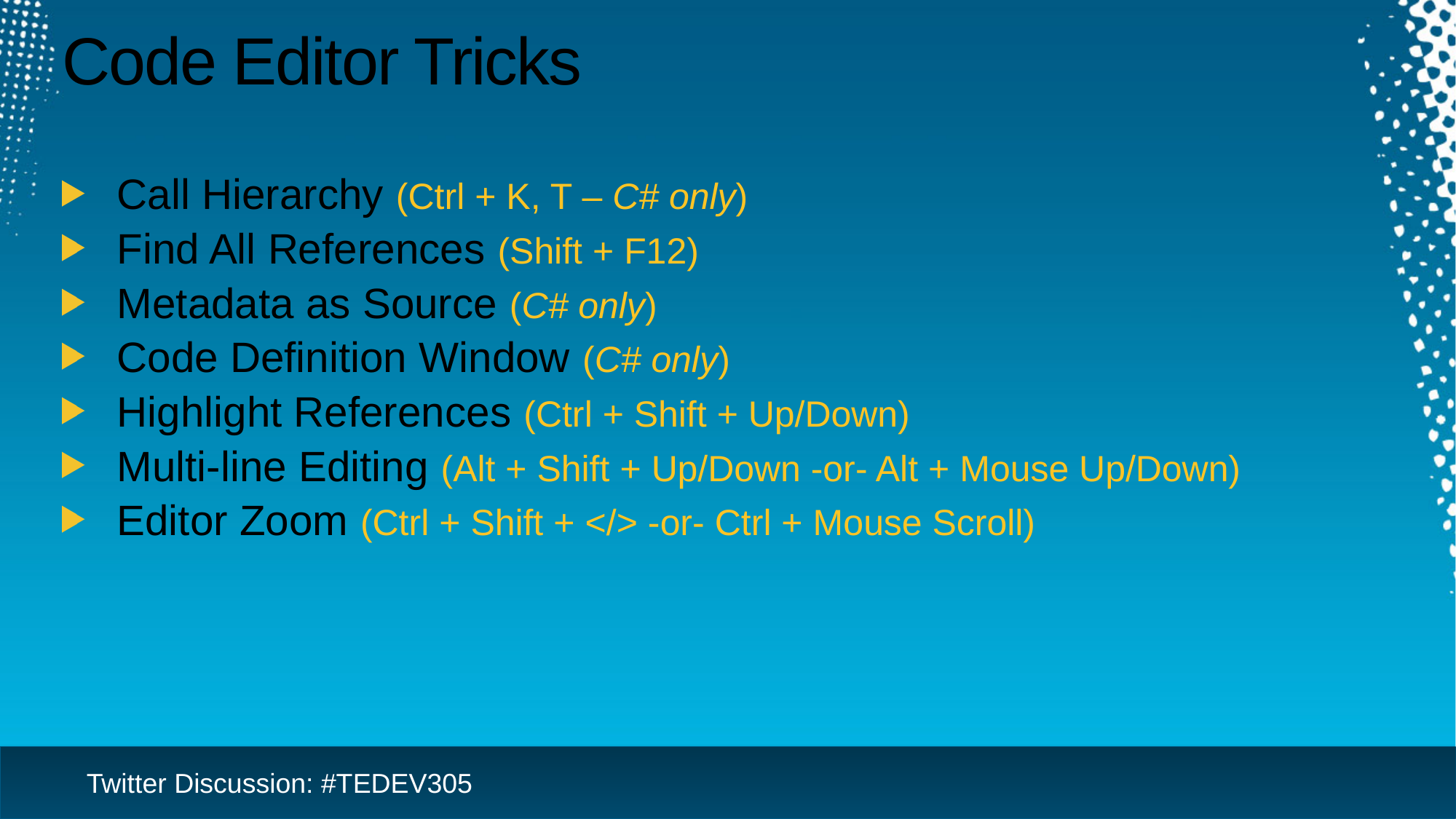

# Code Editor Tricks
Call Hierarchy (Ctrl + K, T – C# only)
Find All References (Shift + F12)
Metadata as Source (C# only)
Code Definition Window (C# only)
Highlight References (Ctrl + Shift + Up/Down)
Multi-line Editing (Alt + Shift + Up/Down -or- Alt + Mouse Up/Down)
Editor Zoom (Ctrl + Shift + </> -or- Ctrl + Mouse Scroll)

Twitter Discussion: #TEDEV305